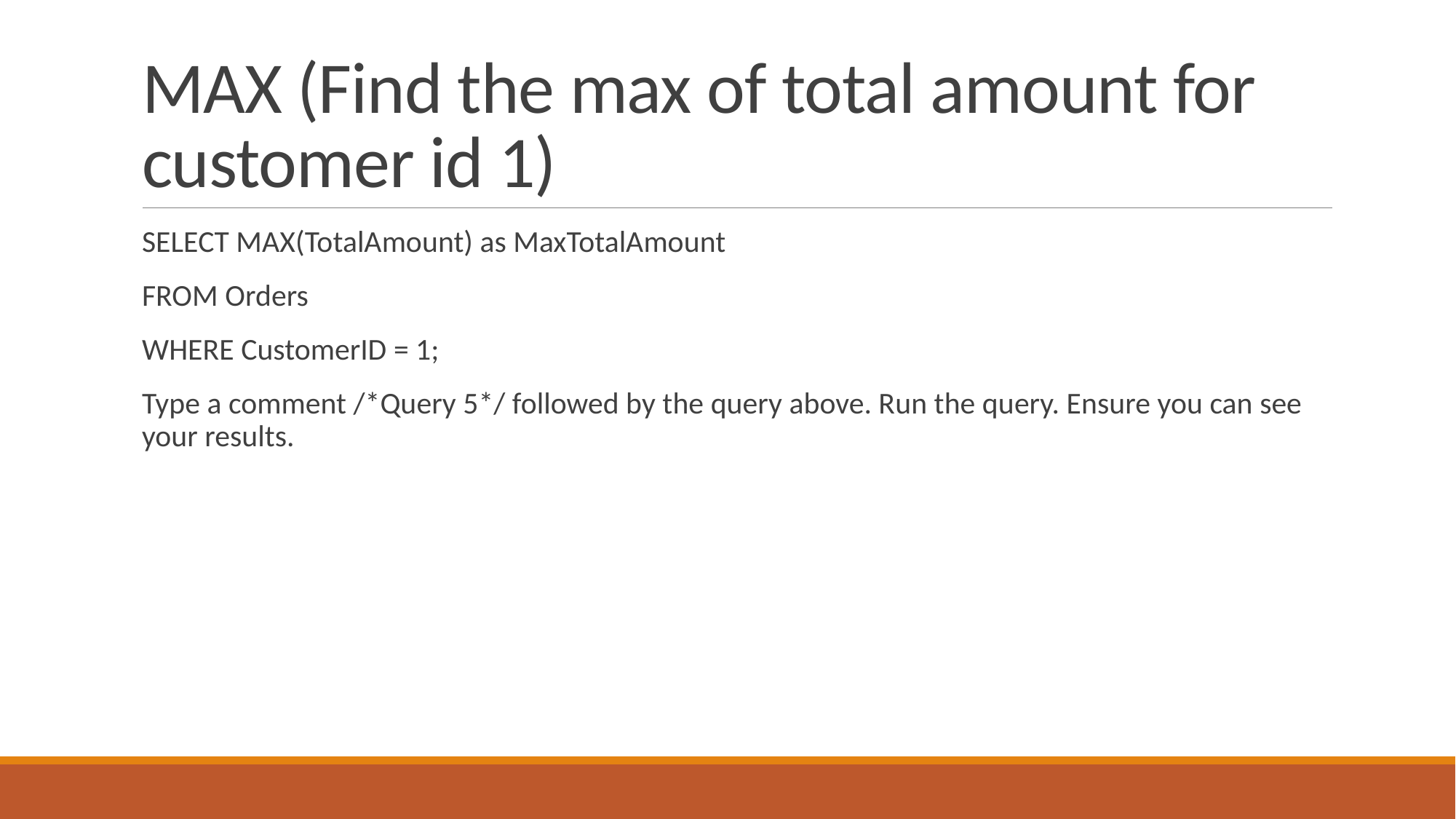

# MAX (Find the max of total amount for customer id 1)
SELECT MAX(TotalAmount) as MaxTotalAmount
FROM Orders
WHERE CustomerID = 1;
Type a comment /*Query 5*/ followed by the query above. Run the query. Ensure you can see your results.